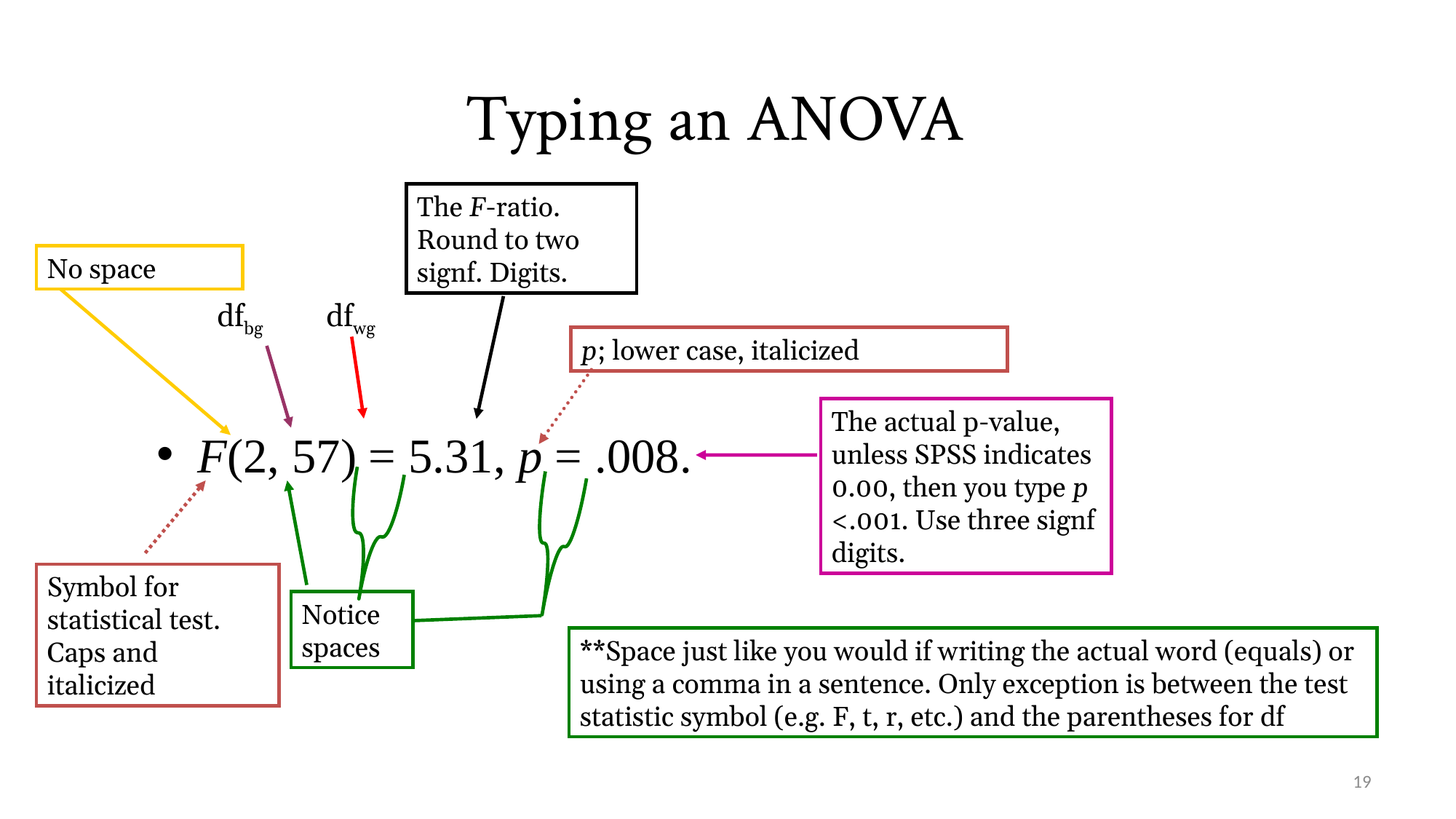

# Typing an ANOVA
The F-ratio. Round to two signf. Digits.
No space

dfbg
dfwg

p; lower case, italicized

The actual p-value, unless SPSS indicates 0.00, then you type p <.001. Use three signf digits.
F(2, 57) = 5.31, p = .008.

Symbol for statistical test. Caps and italicized
Notice  spaces

**Space just like you would if writing the actual word (equals) or using a comma in a sentence. Only exception is between the test statistic symbol (e.g. F, t, r, etc.) and the parentheses for df
19